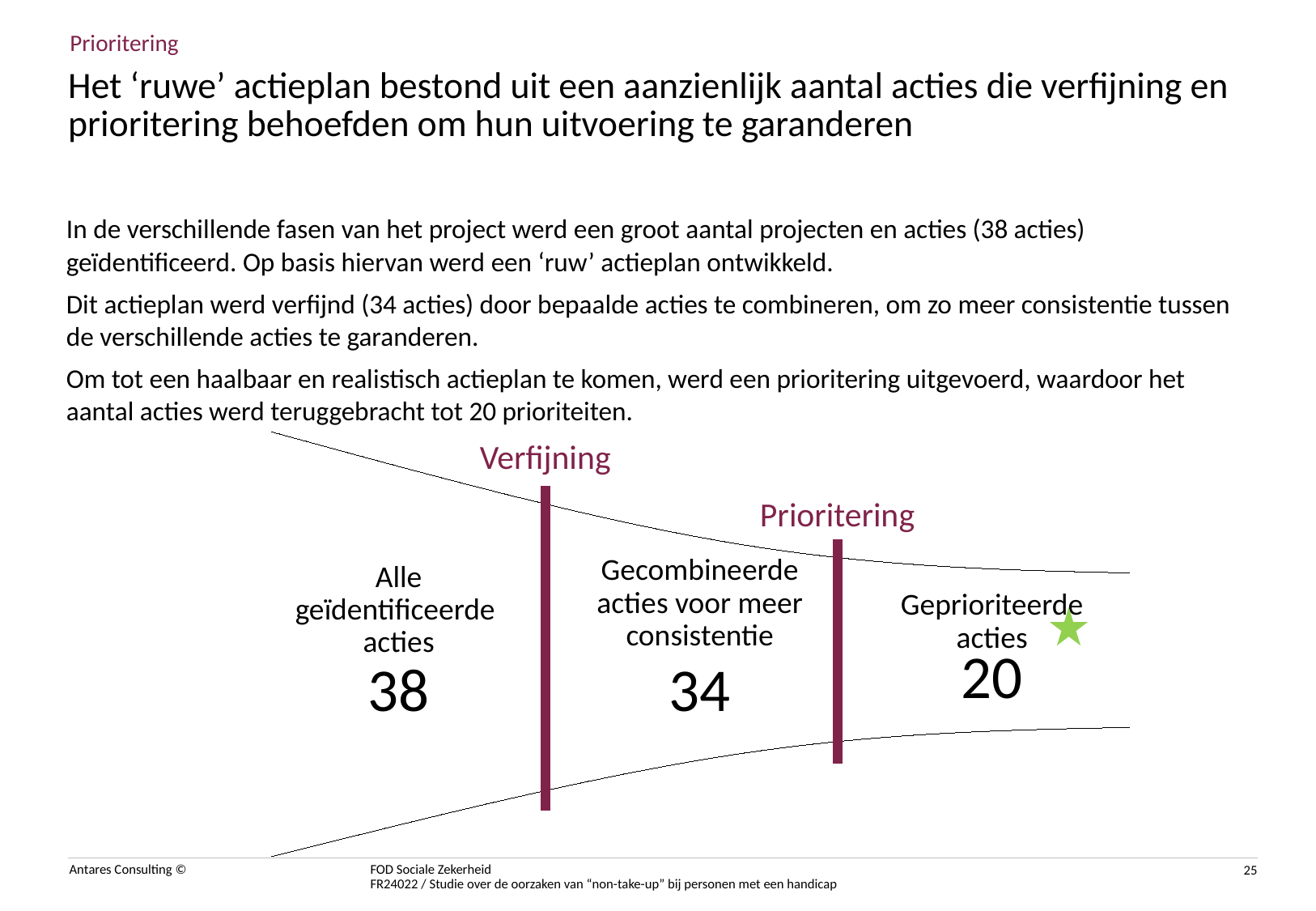

Prioritering
# Het ‘ruwe’ actieplan bestond uit een aanzienlijk aantal acties die verfijning en prioritering behoefden om hun uitvoering te garanderen
In de verschillende fasen van het project werd een groot aantal projecten en acties (38 acties) geïdentificeerd. Op basis hiervan werd een ‘ruw’ actieplan ontwikkeld.
Dit actieplan werd verfijnd (34 acties) door bepaalde acties te combineren, om zo meer consistentie tussen de verschillende acties te garanderen.
Om tot een haalbaar en realistisch actieplan te komen, werd een prioritering uitgevoerd, waardoor het aantal acties werd teruggebracht tot 20 prioriteiten.

Verfijning
Prioritering
Gecombineerde acties voor meer consistentie
Alle geïdentificeerde
acties
Geprioriteerde acties

20
34
38